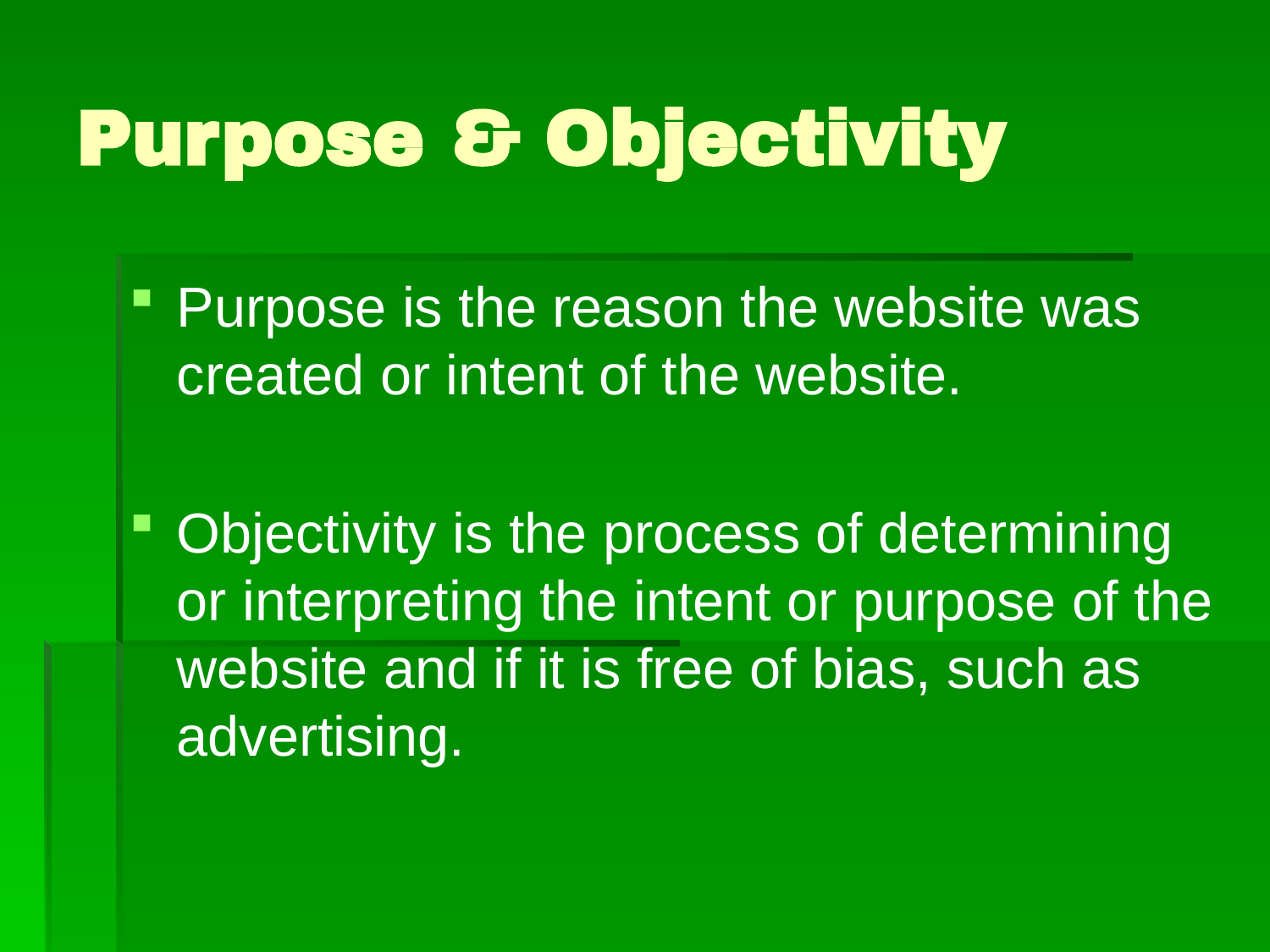

# Purpose & Objectivity
Purpose is the reason the website was created or intent of the website.

Objectivity is the process of determining or interpreting the intent or purpose of the website and if it is free of bias, such as advertising.